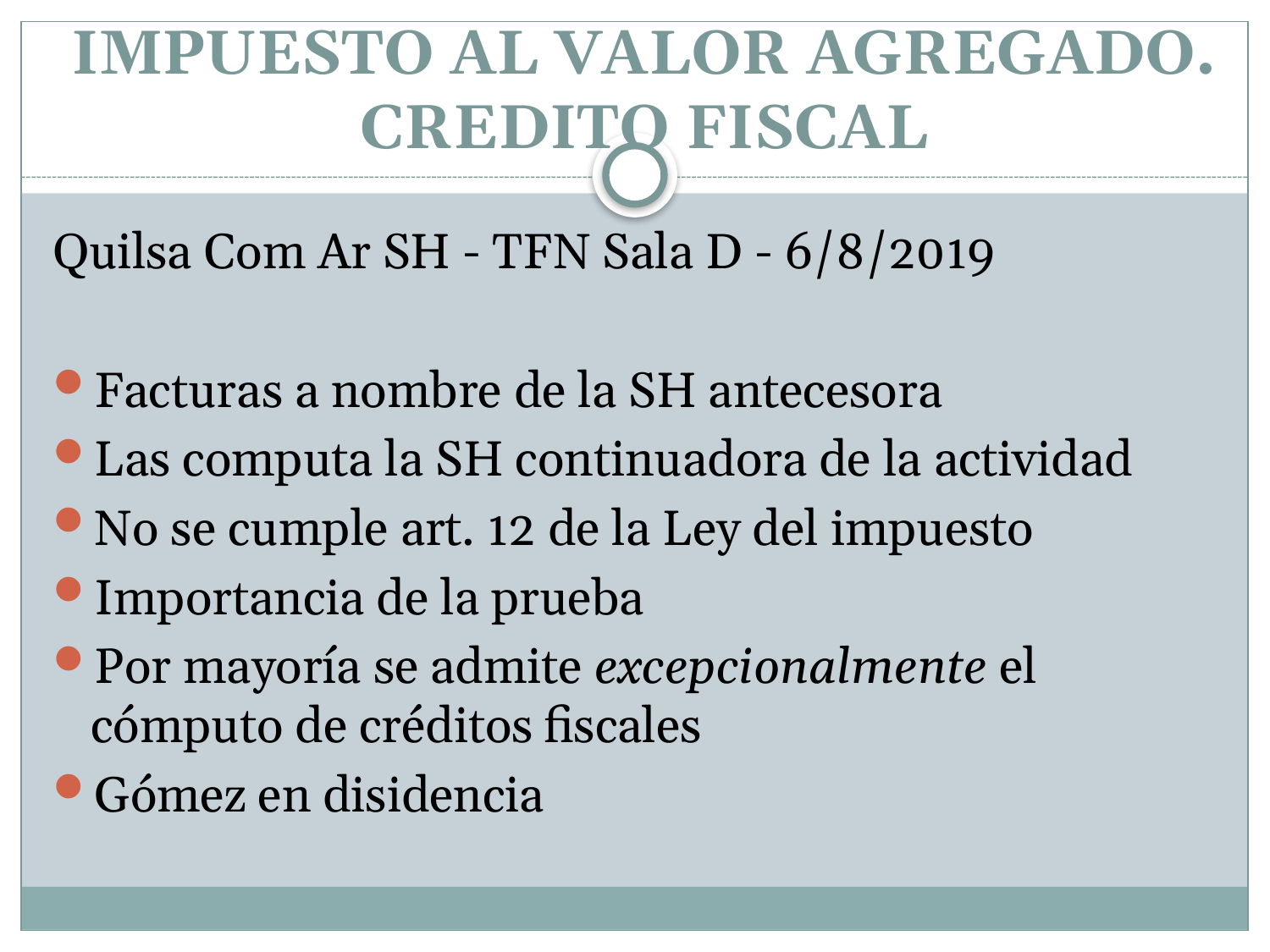

# IMPUESTO AL VALOR AGREGADO. CREDITO FISCAL
Quilsa Com Ar SH - TFN Sala D - 6/8/2019

Facturas a nombre de la SH antecesora
Las computa la SH continuadora de la actividad
No se cumple art. 12 de la Ley del impuesto
Importancia de la prueba
Por mayoría se admite excepcionalmente el cómputo de créditos fiscales
Gómez en disidencia